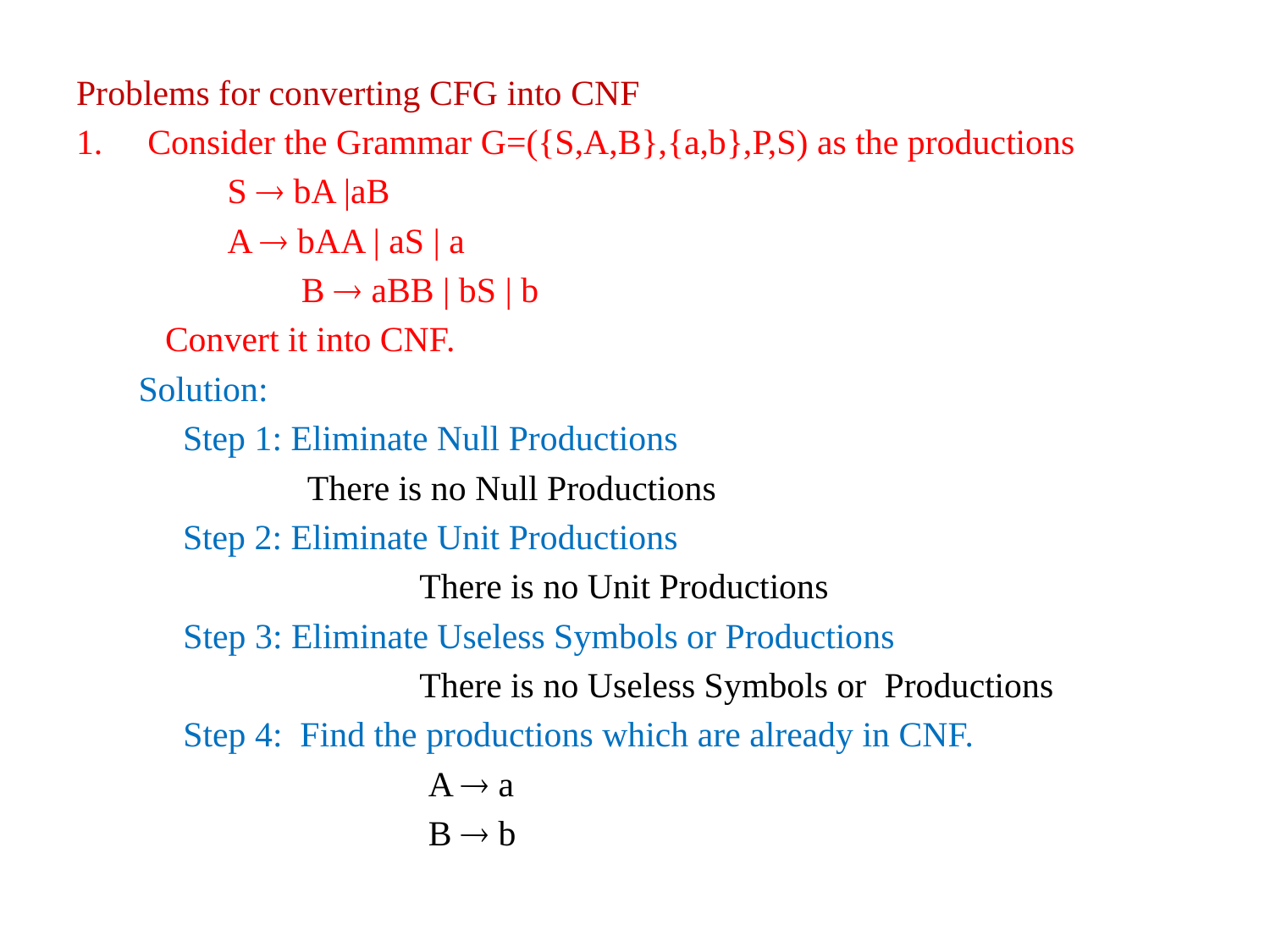

Problems for converting CFG into CNF
Consider the Grammar G=({S,A,B},{a,b},P,S) as the productions
                 S → bA |aB
                 A → bAA | aS | a
 		   B → aBB | bS | b
          Convert it into CNF.
       Solution:
            Step 1: Eliminate Null Productions
                          There is no Null Productions
            Step 2: Eliminate Unit Productions
			  There is no Unit Productions
	    Step 3: Eliminate Useless Symbols or Productions
			  There is no Useless Symbols or  Productions
	    Step 4:  Find the productions which are already in CNF.
			   A → a
			   B → b